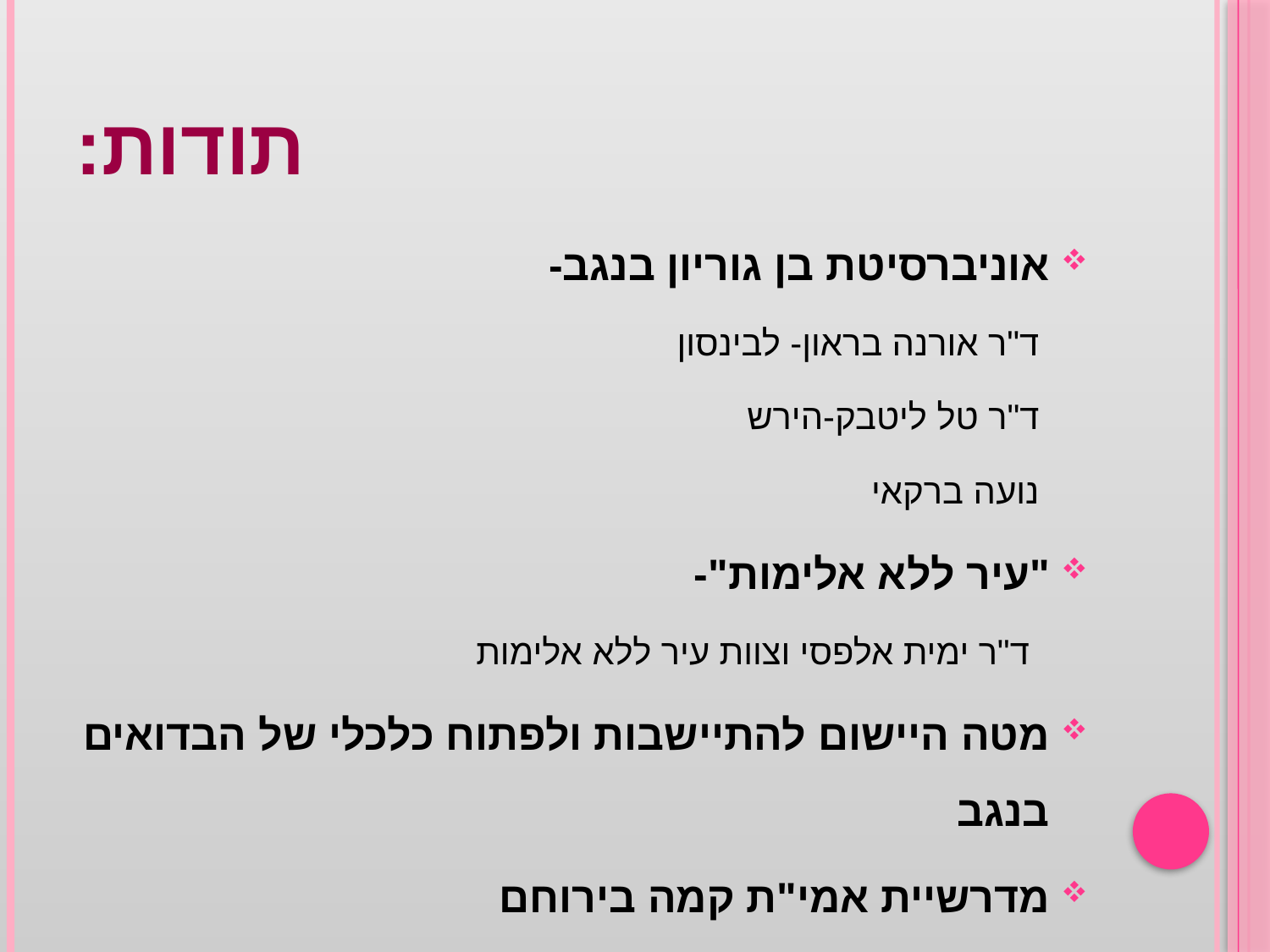

# תודות:
אוניברסיטת בן גוריון בנגב-
     ד"ר אורנה בראון- לבינסון
     ד"ר טל ליטבק-הירש
     נועה ברקאי
"עיר ללא אלימות"-
      ד"ר ימית אלפסי וצוות עיר ללא אלימות
מטה היישום להתיישבות ולפתוח כלכלי של הבדואים בנגב
מדרשיית אמי"ת קמה בירוחם
תיכון אורט אל הוואשלה, קצר אסר